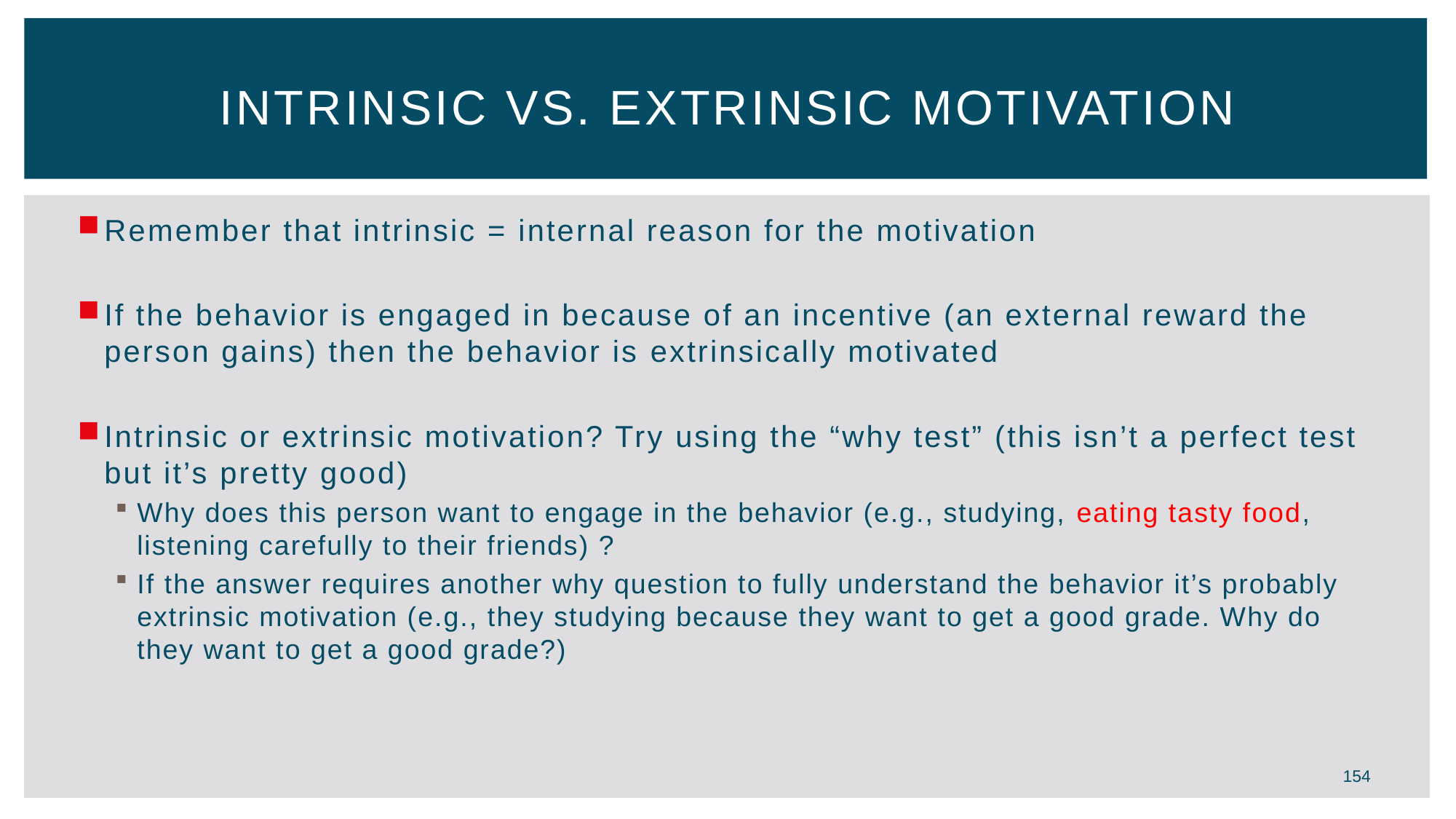

# Intrinsic vs. extrinsic motivation
Remember that intrinsic = internal reason for the motivation

If the behavior is engaged in because of an incentive (an external reward the person gains) then the behavior is extrinsically motivated

Intrinsic or extrinsic motivation? Try using the “why test” (this isn’t a perfect test but it’s pretty good)
Why does this person want to engage in the behavior (e.g., studying, eating tasty food, listening carefully to their friends) ?
If the answer requires another why question to fully understand the behavior it’s probably extrinsic motivation (e.g., they studying because they want to get a good grade. Why do they want to get a good grade?)

154